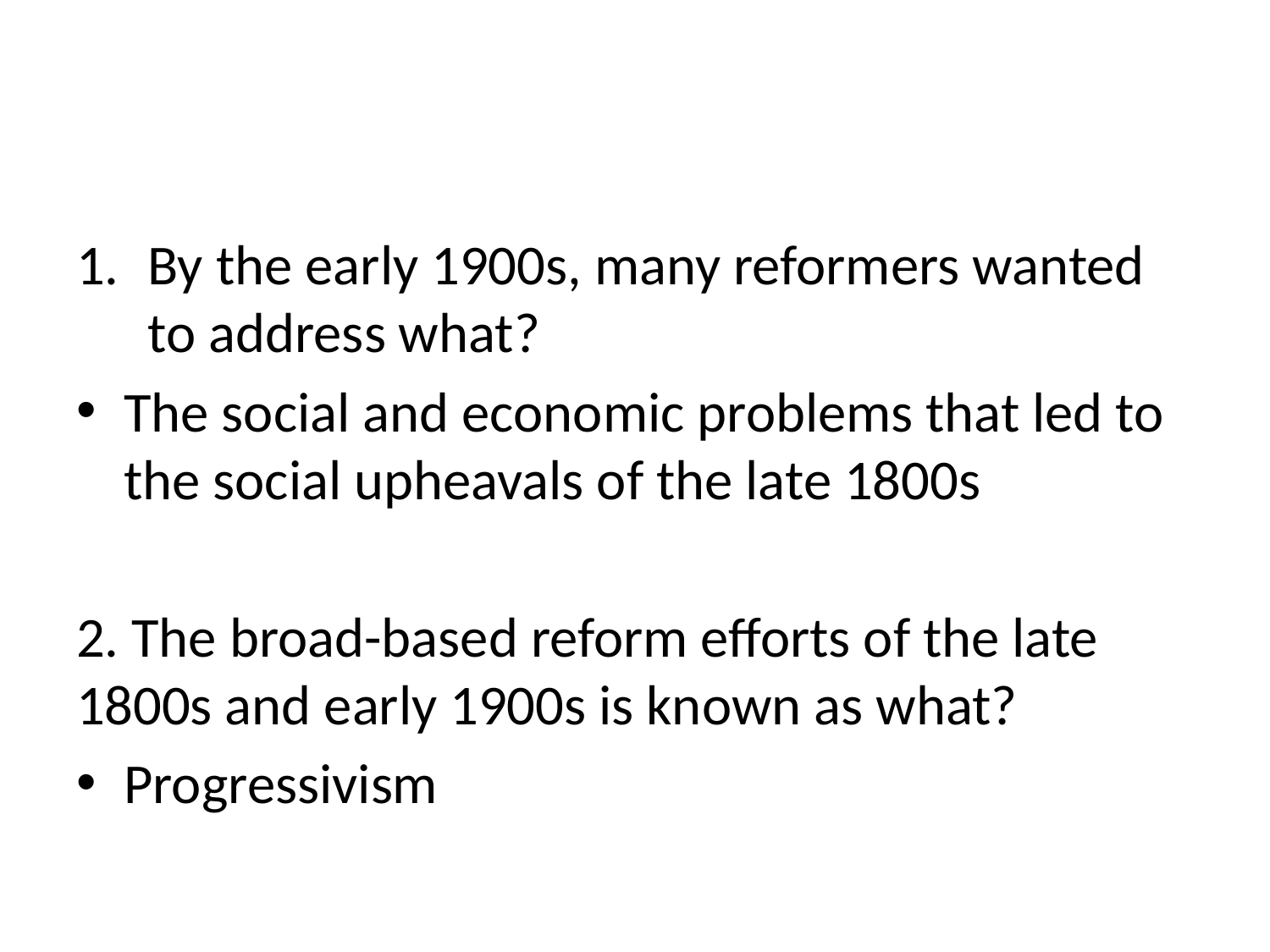

#
By the early 1900s, many reformers wanted to address what?
The social and economic problems that led to the social upheavals of the late 1800s

2. The broad-based reform efforts of the late 1800s and early 1900s is known as what?
Progressivism